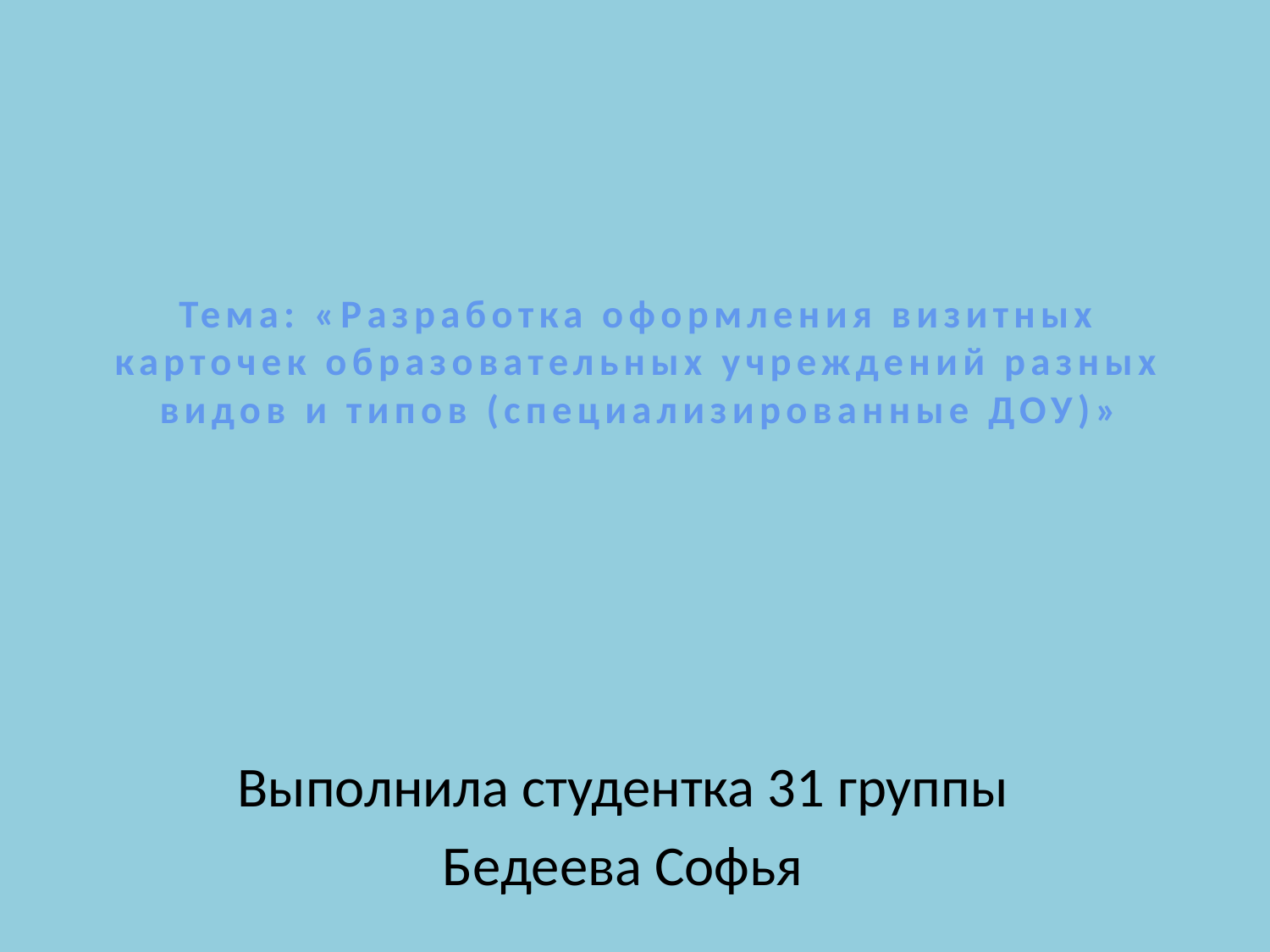

# Тема: «Разработка оформления визитных карточек образовательных учреждений разных видов и типов (специализированные ДОУ)»
Выполнила студентка 31 группы
Бедеева Софья